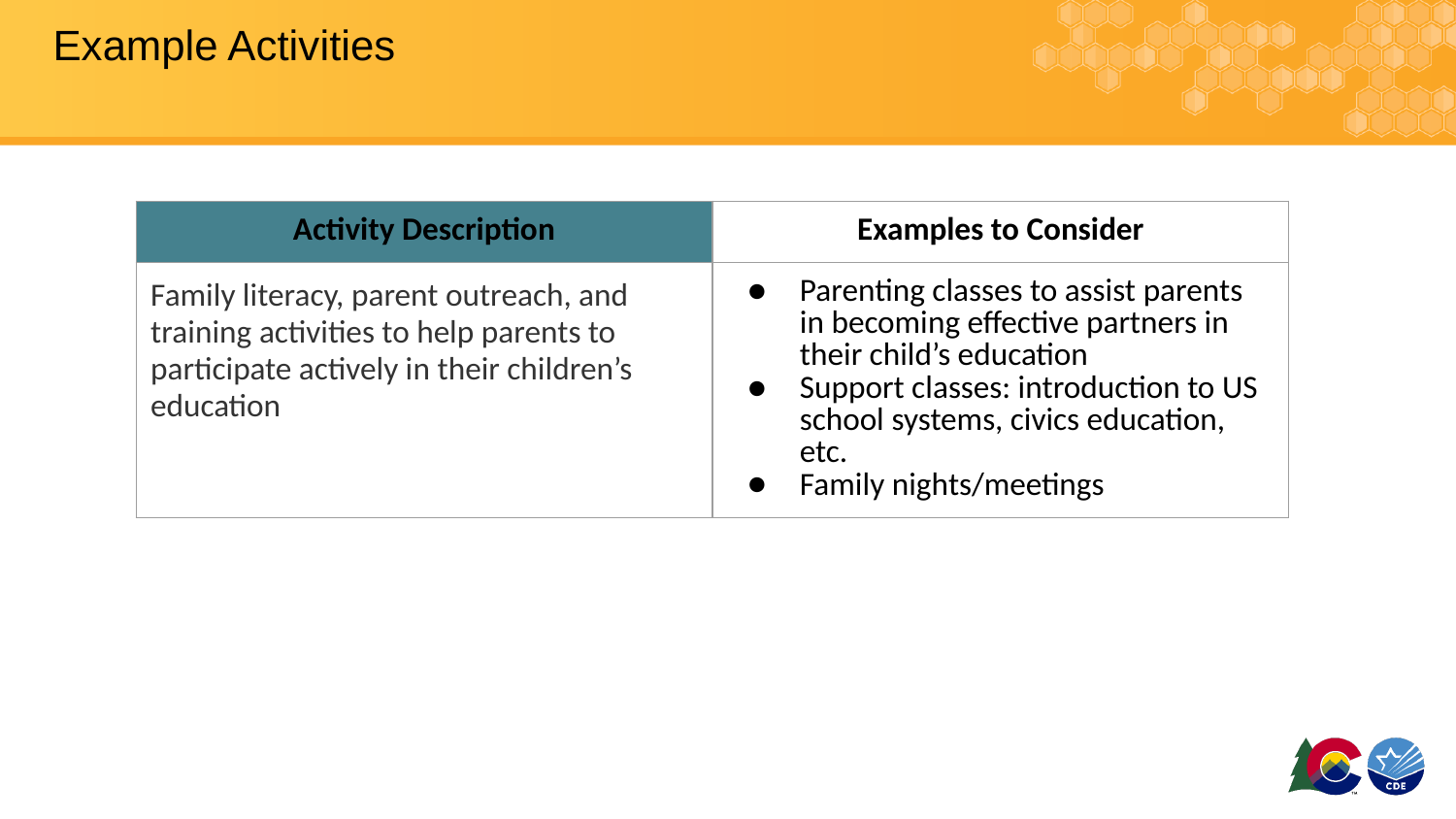

# Example Activities
| Activity Description | Examples to Consider |
| --- | --- |
| Family literacy, parent outreach, and training activities to help parents to participate actively in their children’s education | Parenting classes to assist parents in becoming effective partners in their child’s education Support classes: introduction to US school systems, civics education, etc. Family nights/meetings |